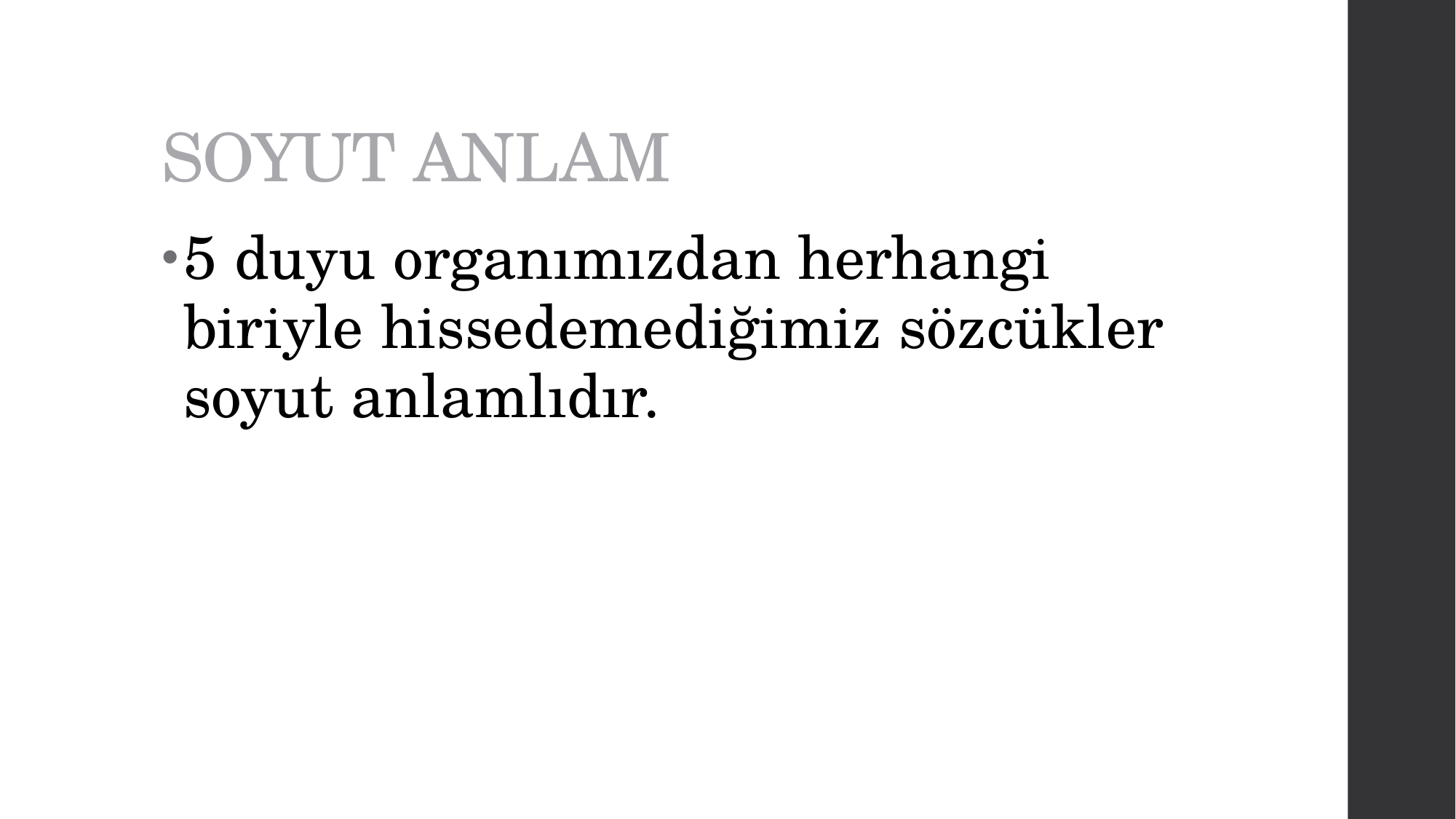

# SOYUT ANLAM
5 duyu organımızdan herhangi biriyle hissedemediğimiz sözcükler soyut anlamlıdır.